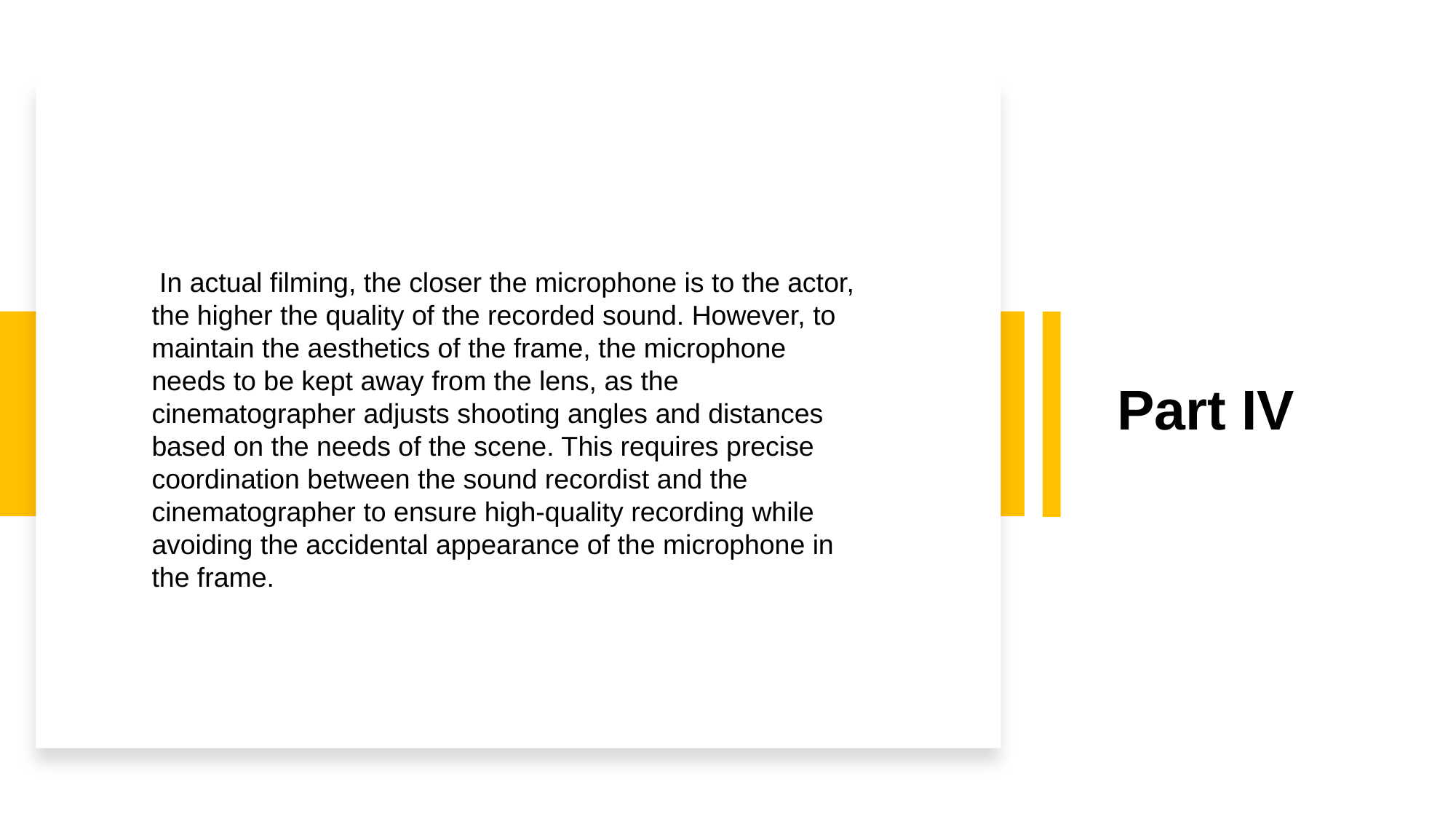

Part IV
 In actual filming, the closer the microphone is to the actor, the higher the quality of the recorded sound. However, to maintain the aesthetics of the frame, the microphone needs to be kept away from the lens, as the cinematographer adjusts shooting angles and distances based on the needs of the scene. This requires precise coordination between the sound recordist and the cinematographer to ensure high-quality recording while avoiding the accidental appearance of the microphone in the frame.